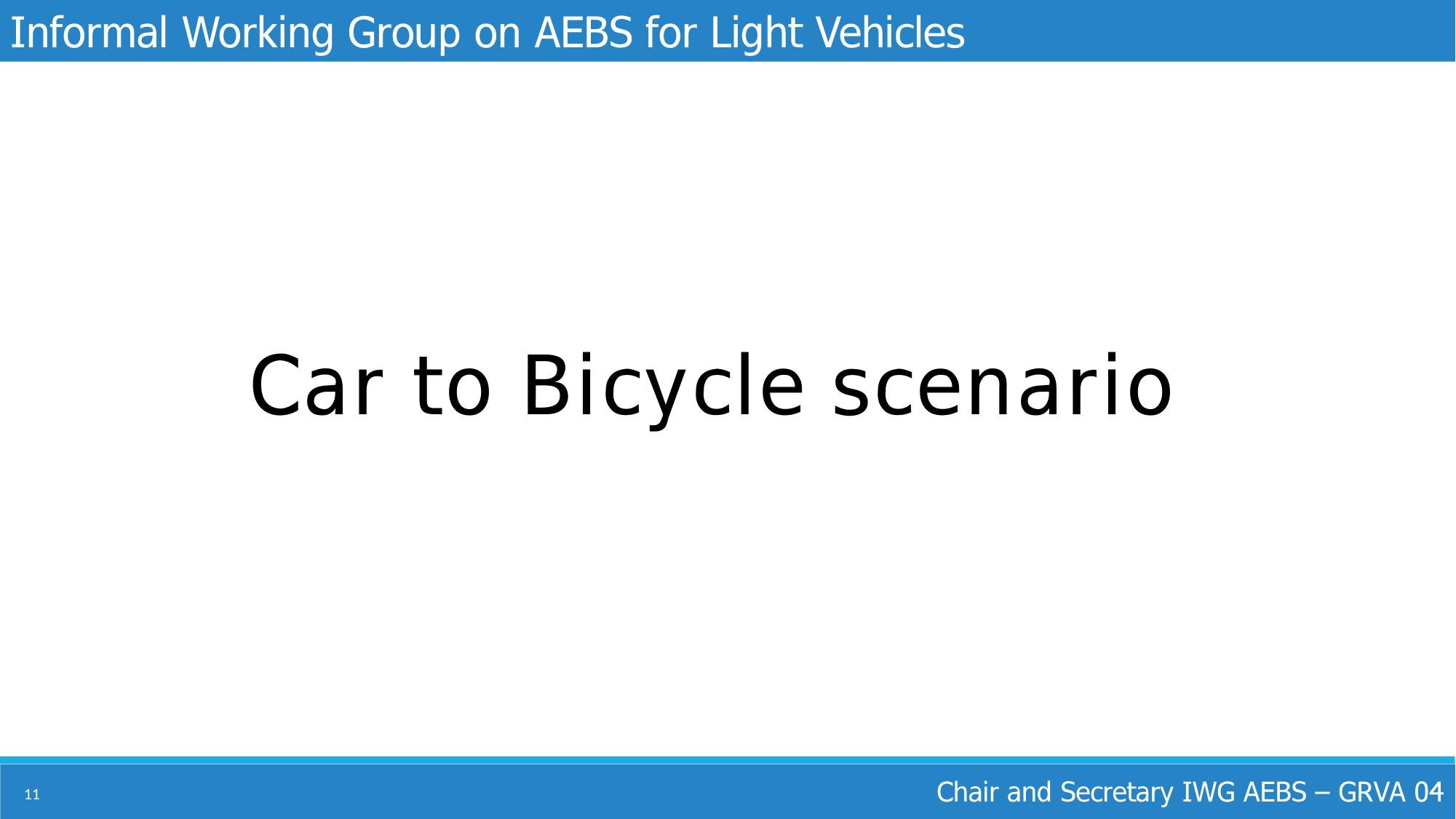

Informal Working Group on AEBS for Light Vehicles
Car to Bicycle scenario
Chair and Secretary IWG AEBS – GRVA 04
11